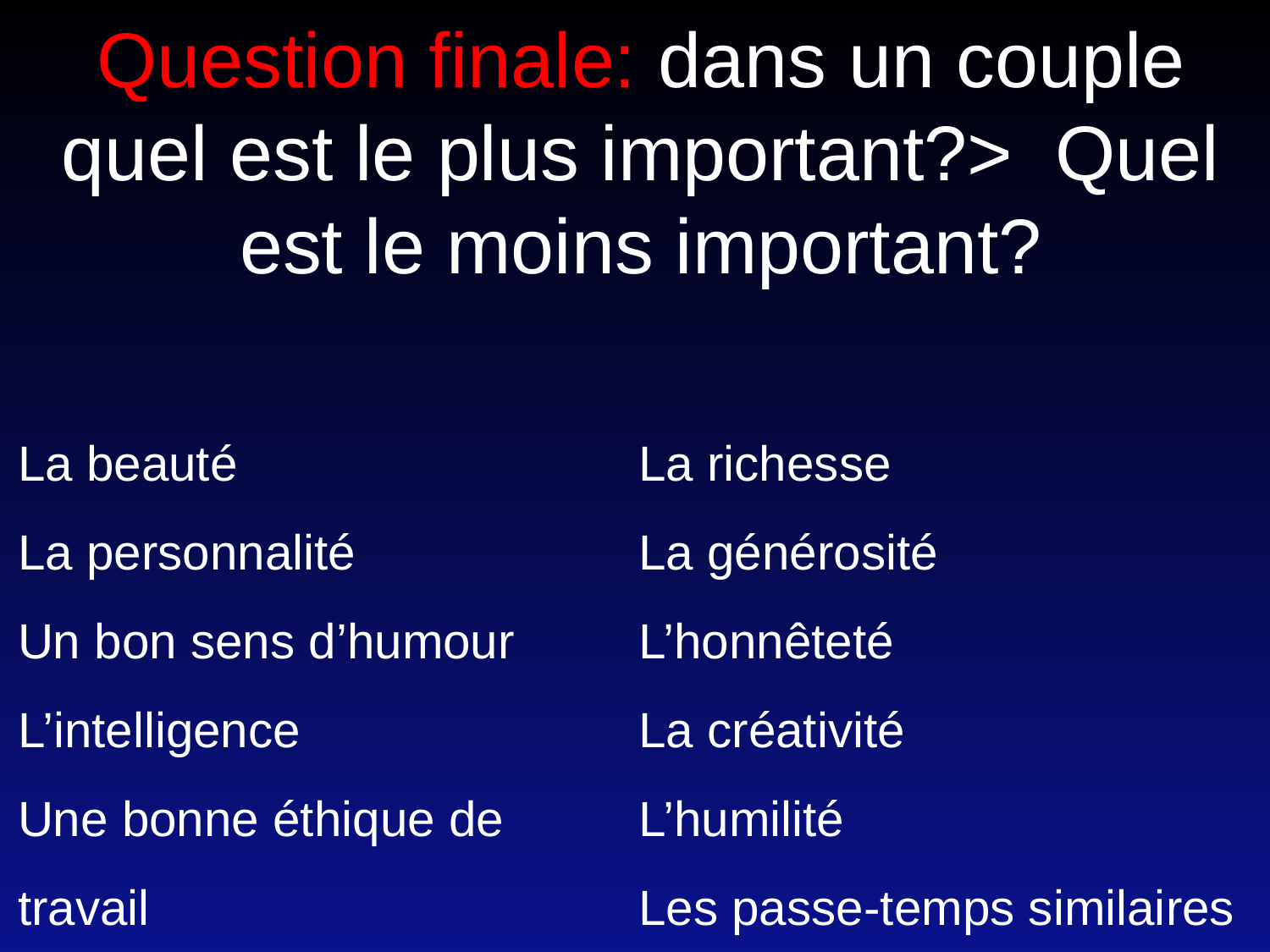

Question finale: dans un couple quel est le plus important?>  Quel est le moins important?
La beauté
La personnalité
Un bon sens d’humour
L’intelligence
Une bonne éthique de travail

La richesse
La générosité
L’honnêteté
La créativité
L’humilité
Les passe-temps similaires